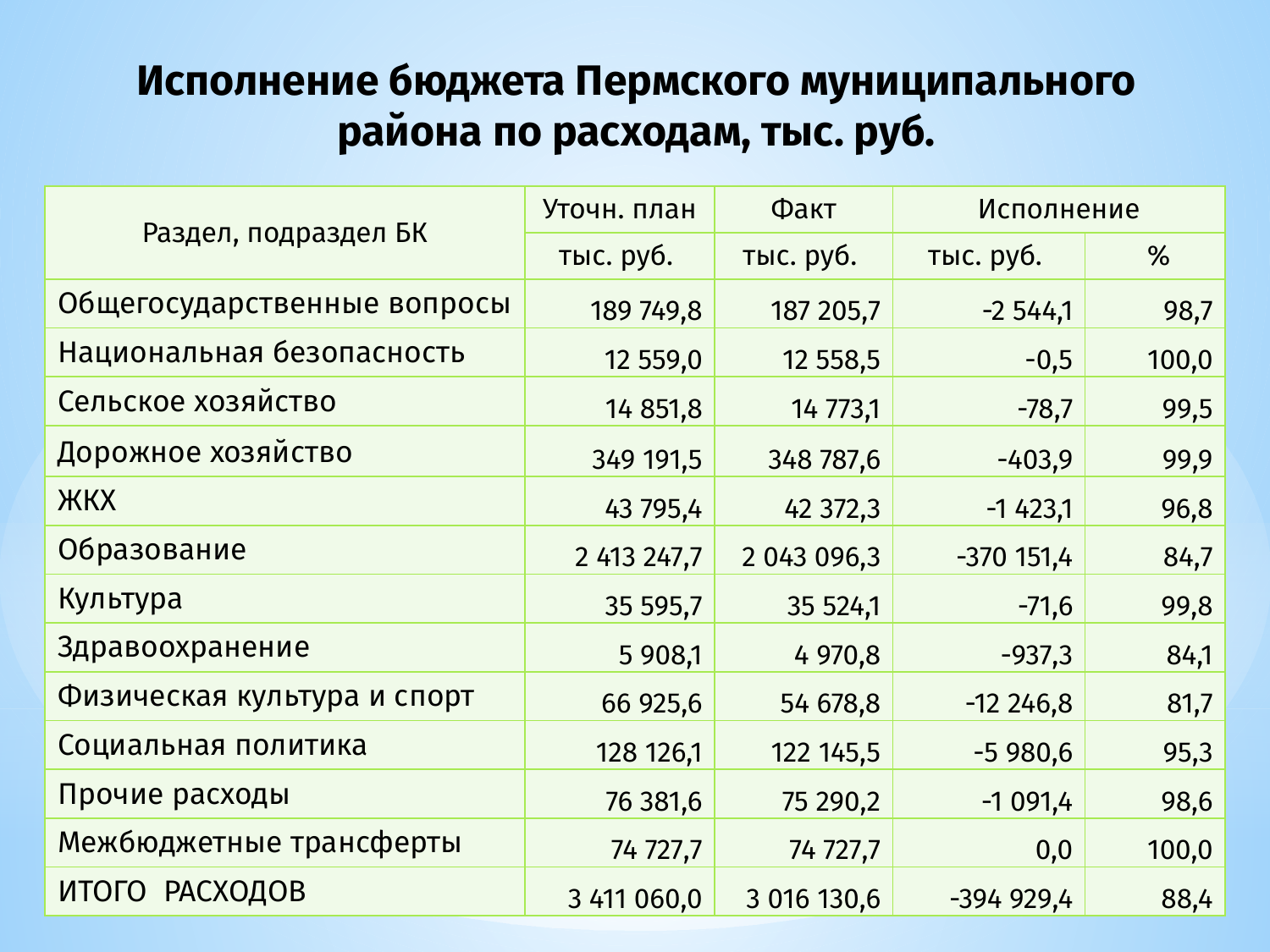

# Исполнение бюджета Пермского муниципального района по расходам, тыс. руб.
| Раздел, подраздел БК | Уточн. план | Факт | Исполнение |  |
| --- | --- | --- | --- | --- |
|  | тыс. руб. | тыс. руб. | тыс. руб. | % |
| Общегосударственные вопросы | 189 749,8 | 187 205,7 | -2 544,1 | 98,7 |
| Национальная безопасность | 12 559,0 | 12 558,5 | -0,5 | 100,0 |
| Сельское хозяйство | 14 851,8 | 14 773,1 | -78,7 | 99,5 |
| Дорожное хозяйство | 349 191,5 | 348 787,6 | -403,9 | 99,9 |
| ЖКХ | 43 795,4 | 42 372,3 | -1 423,1 | 96,8 |
| Образование | 2 413 247,7 | 2 043 096,3 | -370 151,4 | 84,7 |
| Культура | 35 595,7 | 35 524,1 | -71,6 | 99,8 |
| Здравоохранение | 5 908,1 | 4 970,8 | -937,3 | 84,1 |
| Физическая культура и спорт | 66 925,6 | 54 678,8 | -12 246,8 | 81,7 |
| Социальная политика | 128 126,1 | 122 145,5 | -5 980,6 | 95,3 |
| Прочие расходы | 76 381,6 | 75 290,2 | -1 091,4 | 98,6 |
| Межбюджетные трансферты | 74 727,7 | 74 727,7 | 0,0 | 100,0 |
| ИТОГО РАСХОДОВ | 3 411 060,0 | 3 016 130,6 | -394 929,4 | 88,4 |